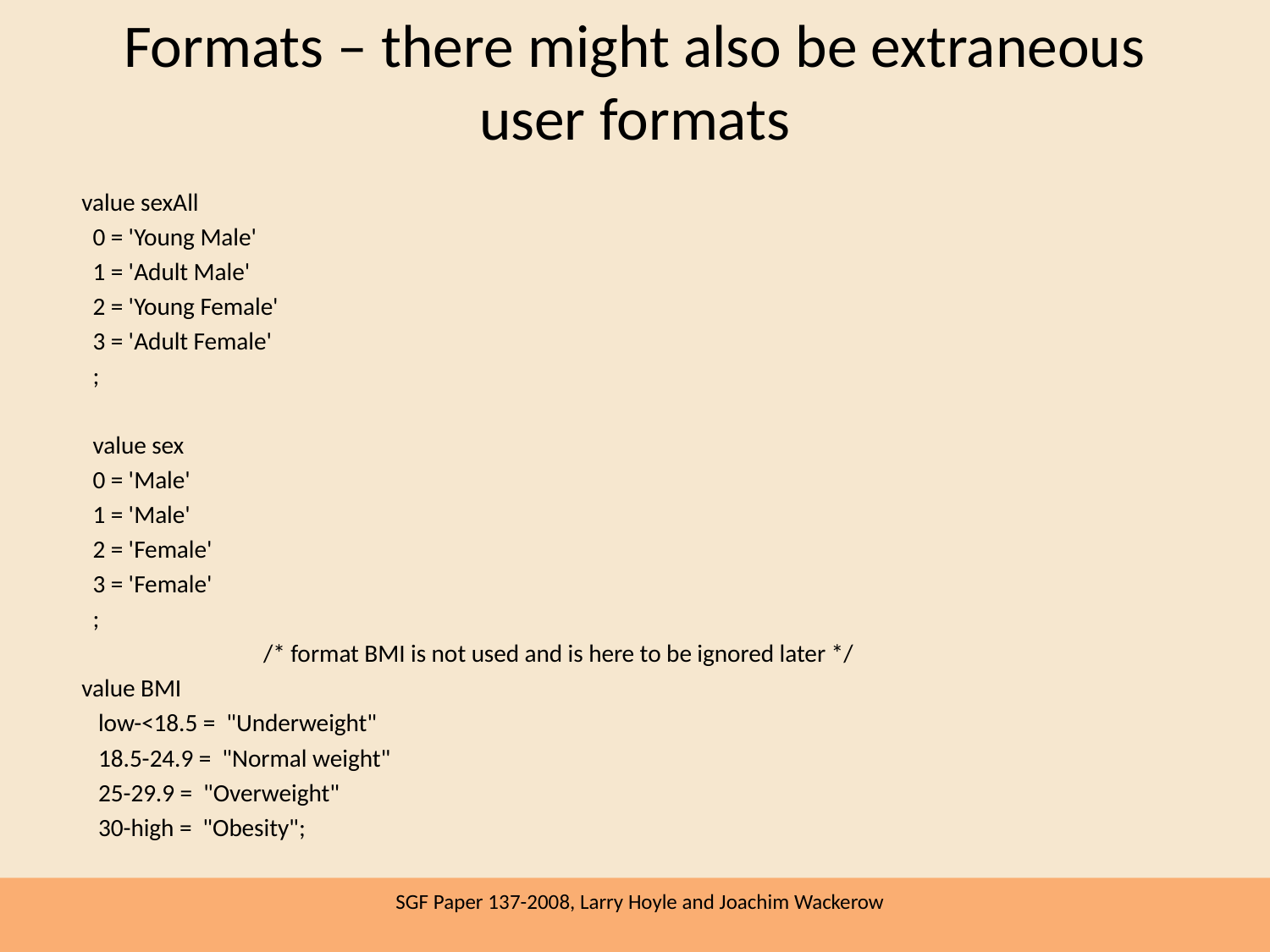

# Formats – there might also be extraneous user formats
 value sexAll
   0 = 'Young Male'
   1 = 'Adult Male'
   2 = 'Young Female'
   3 = 'Adult Female'
   ;

   value sex
   0 = 'Male'
   1 = 'Male'
   2 = 'Female'
   3 = 'Female'
   ;
                                  /* format BMI is not used and is here to be ignored later */
 value BMI
    low-<18.5 =  "Underweight"
    18.5-24.9 =  "Normal weight"
    25-29.9 =  "Overweight"
    30-high =  "Obesity";
SGF Paper 137-2008, Larry Hoyle and Joachim Wackerow